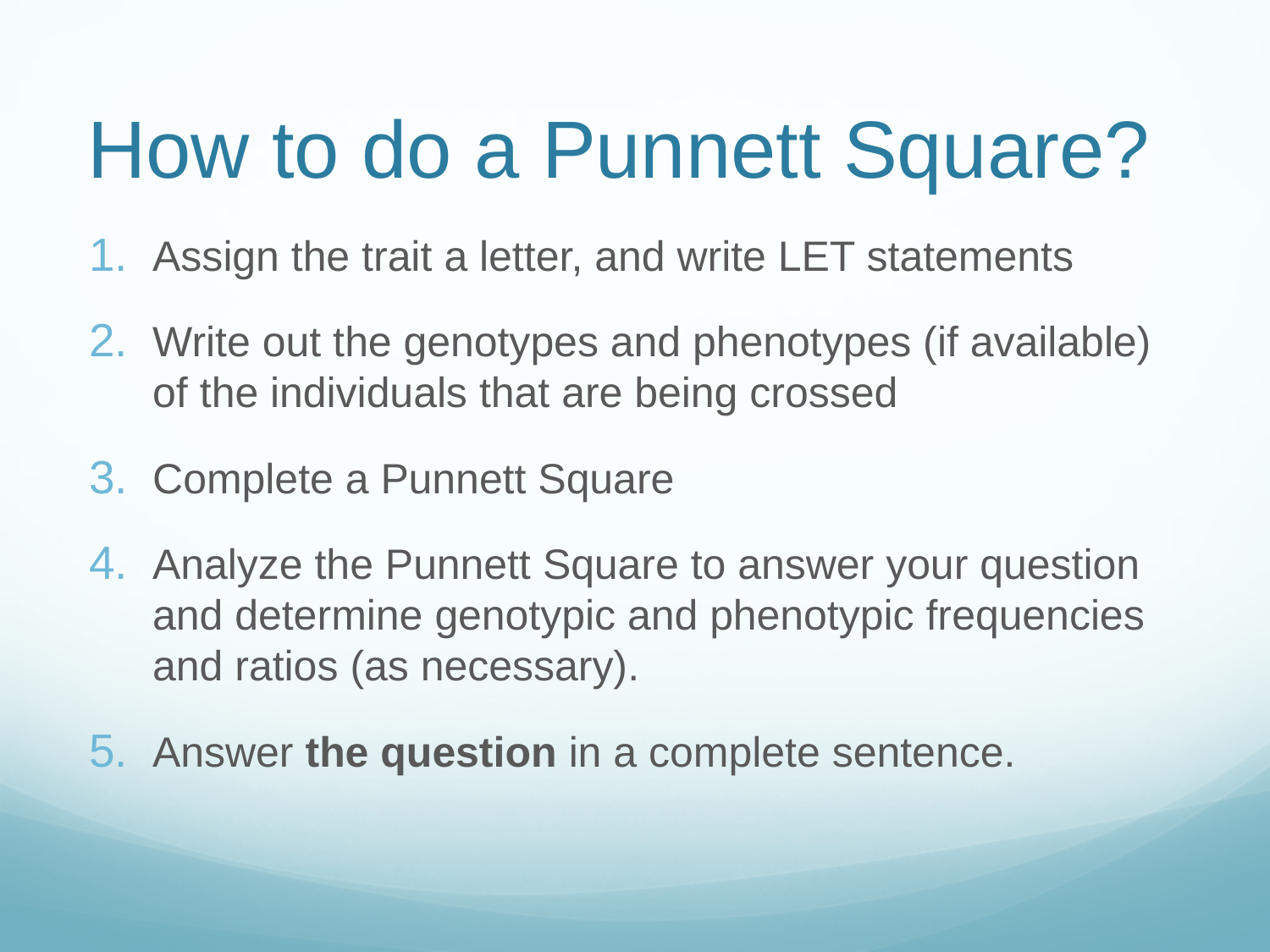

# How to do a Punnett Square?
Assign the trait a letter, and write LET statements
Write out the genotypes and phenotypes (if available) of the individuals that are being crossed
Complete a Punnett Square
Analyze the Punnett Square to answer your question and determine genotypic and phenotypic frequencies and ratios (as necessary).
Answer the question in a complete sentence.